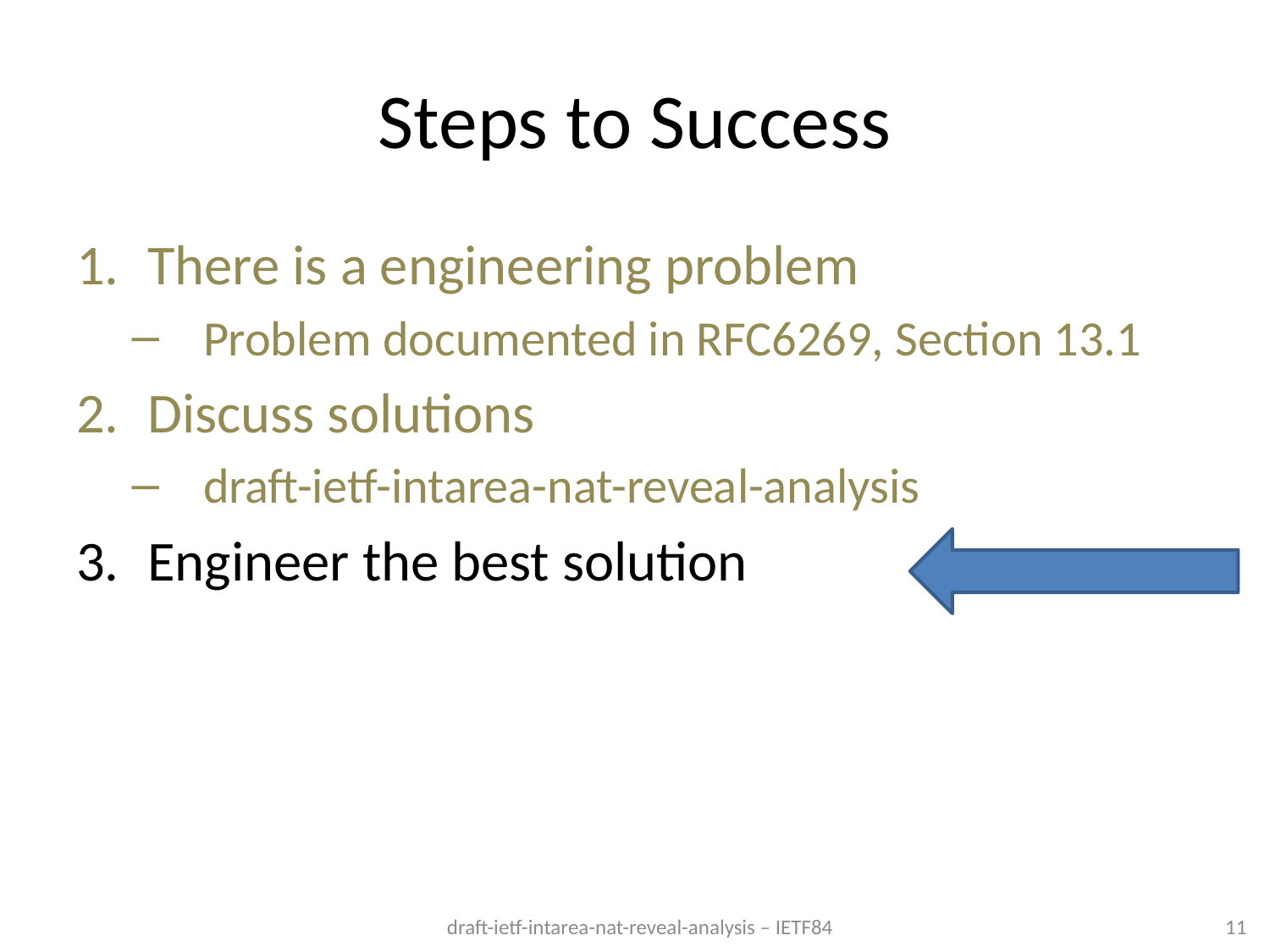

# Steps to Success
There is a engineering problem
Problem documented in RFC6269, Section 13.1
Discuss solutions
draft-ietf-intarea-nat-reveal-analysis
Engineer the best solution

11